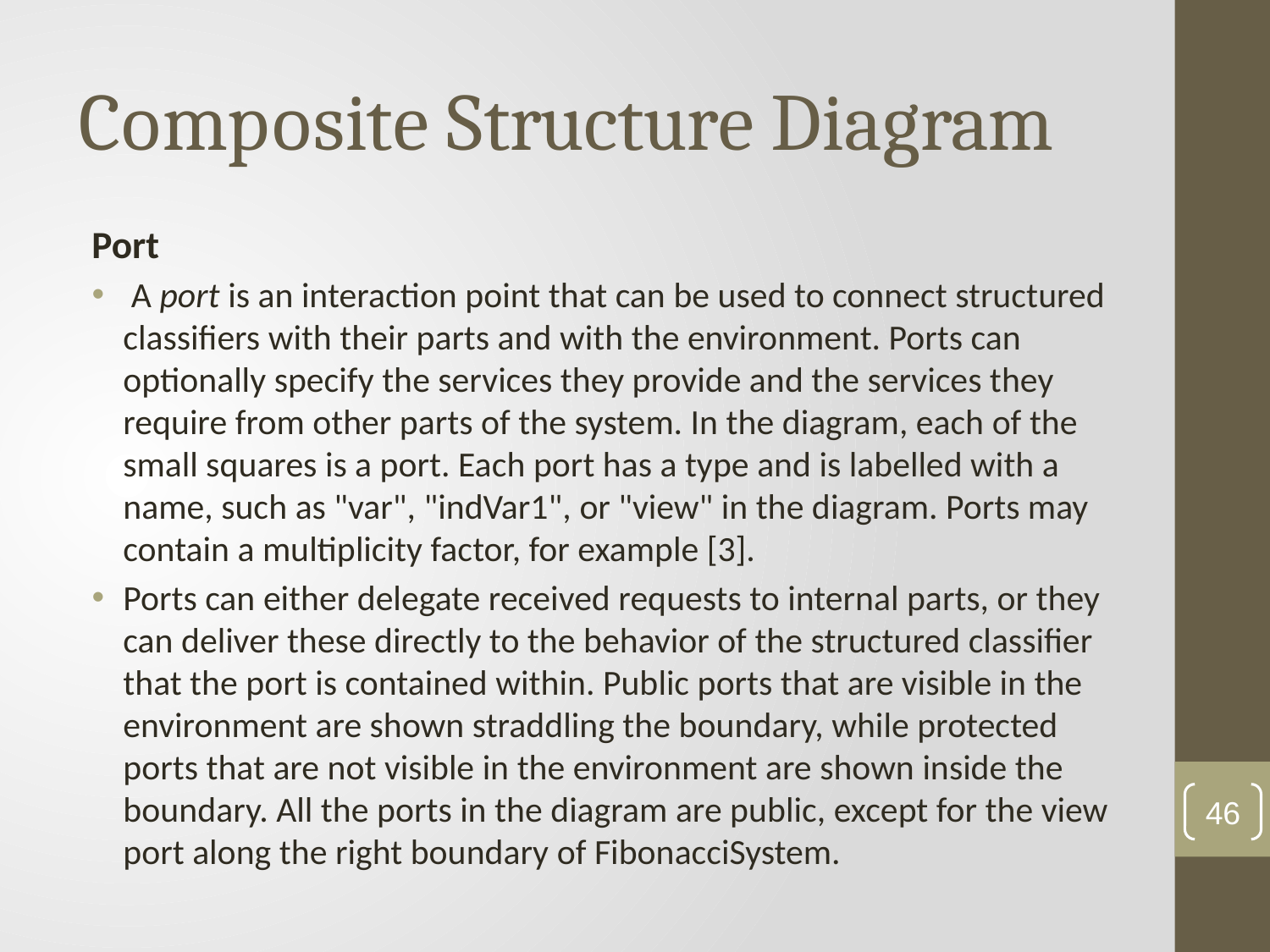

# Composite Structure Diagram
Port
 A port is an interaction point that can be used to connect structured classifiers with their parts and with the environment. Ports can optionally specify the services they provide and the services they require from other parts of the system. In the diagram, each of the small squares is a port. Each port has a type and is labelled with a name, such as "var", "indVar1", or "view" in the diagram. Ports may contain a multiplicity factor, for example [3].
Ports can either delegate received requests to internal parts, or they can deliver these directly to the behavior of the structured classifier that the port is contained within. Public ports that are visible in the environment are shown straddling the boundary, while protected ports that are not visible in the environment are shown inside the boundary. All the ports in the diagram are public, except for the view port along the right boundary of FibonacciSystem.
46